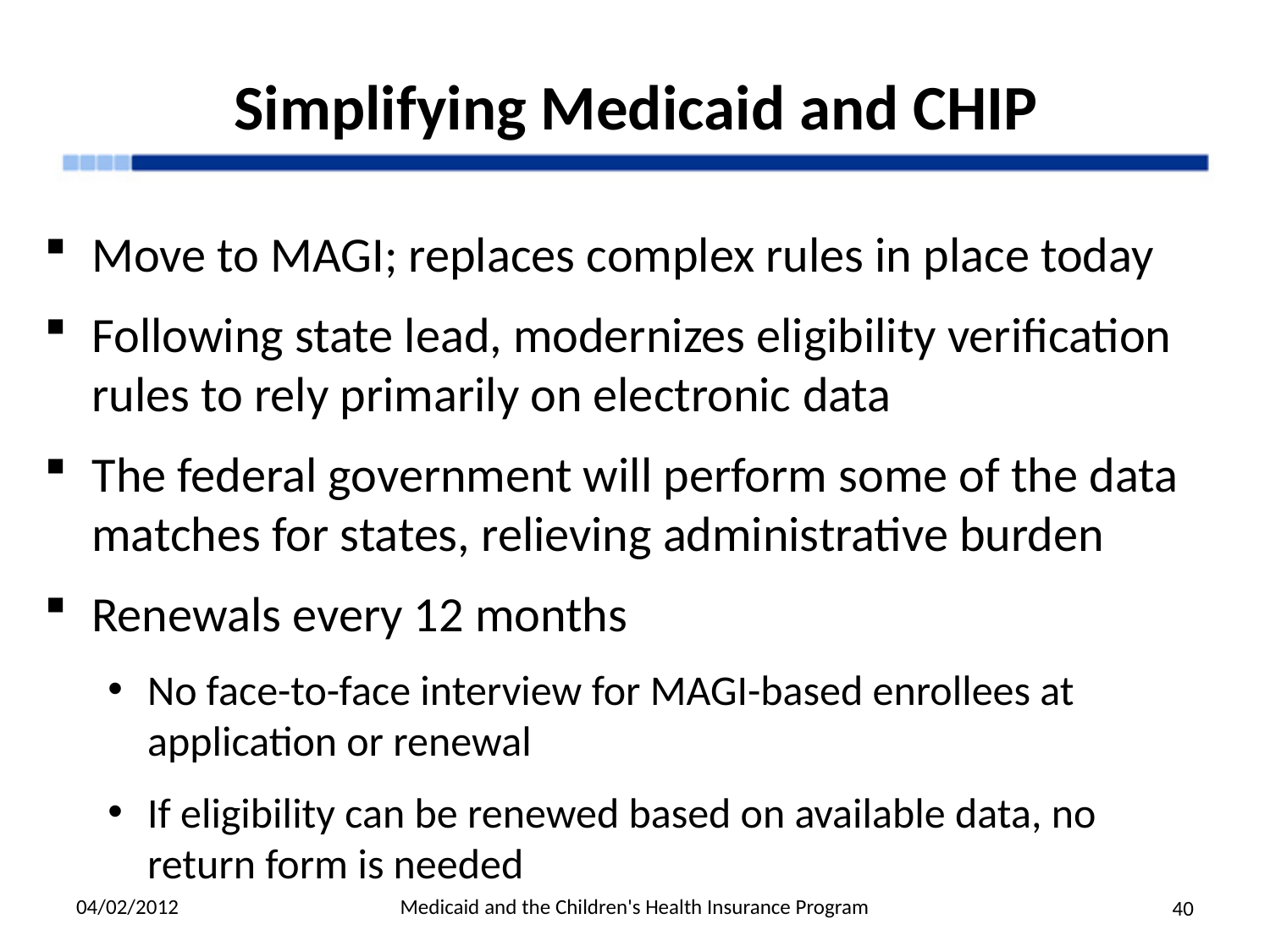

# Simplifying Medicaid and CHIP

Move to MAGI; replaces complex rules in place today
Following state lead, modernizes eligibility verification rules to rely primarily on electronic data
The federal government will perform some of the data matches for states, relieving administrative burden
Renewals every 12 months
No face-to-face interview for MAGI-based enrollees at application or renewal
If eligibility can be renewed based on available data, no return form is needed

04/02/2012
Medicaid and the Children's Health Insurance Program
40